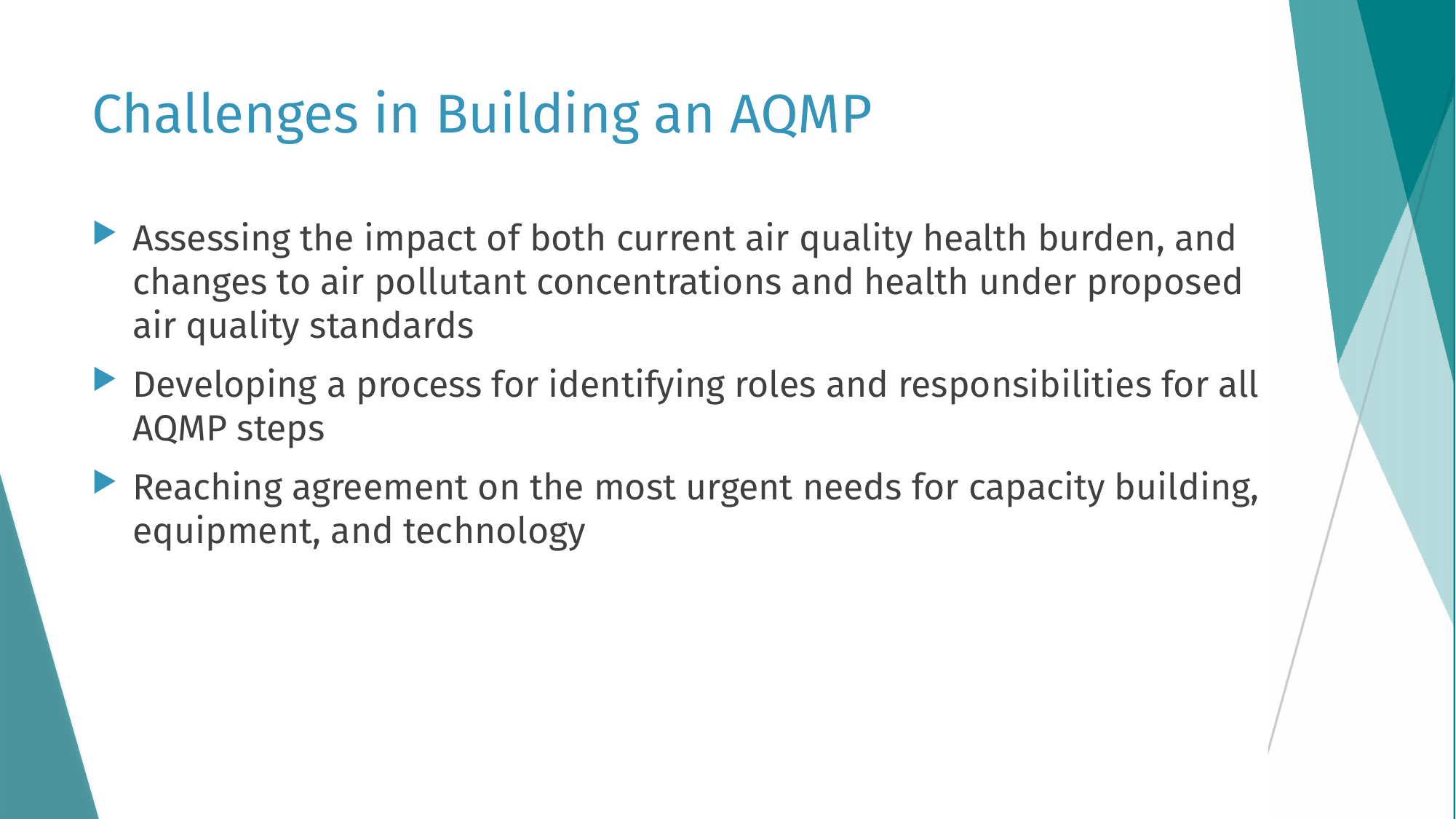

# Challenges in Building an AQMP
Assessing the impact of both current air quality health burden, and changes to air pollutant concentrations and health under proposed air quality standards
Developing a process for identifying roles and responsibilities for all AQMP steps
Reaching agreement on the most urgent needs for capacity building, equipment, and technology

25